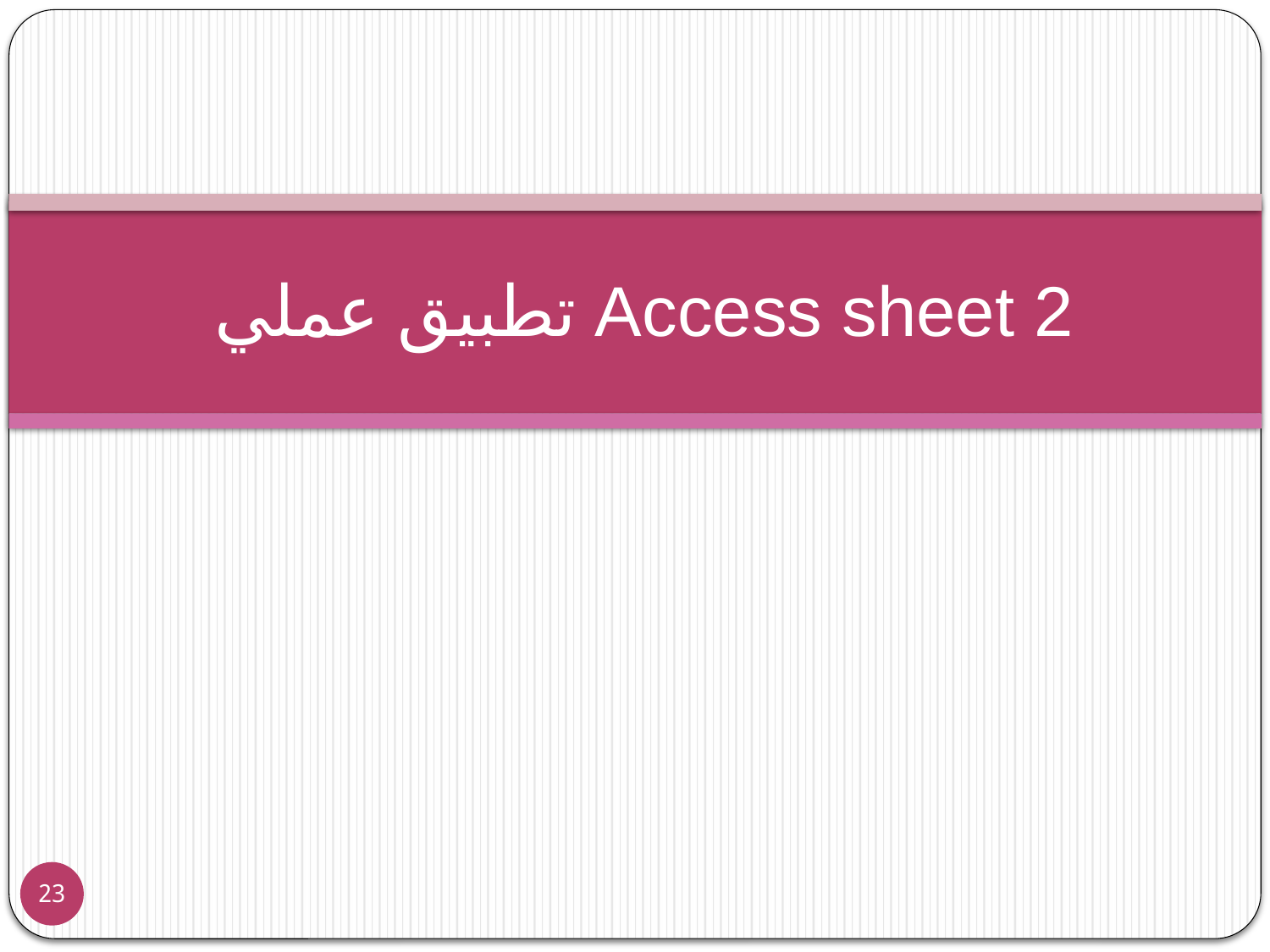

# Access sheet 2 تطبيق عملي
23